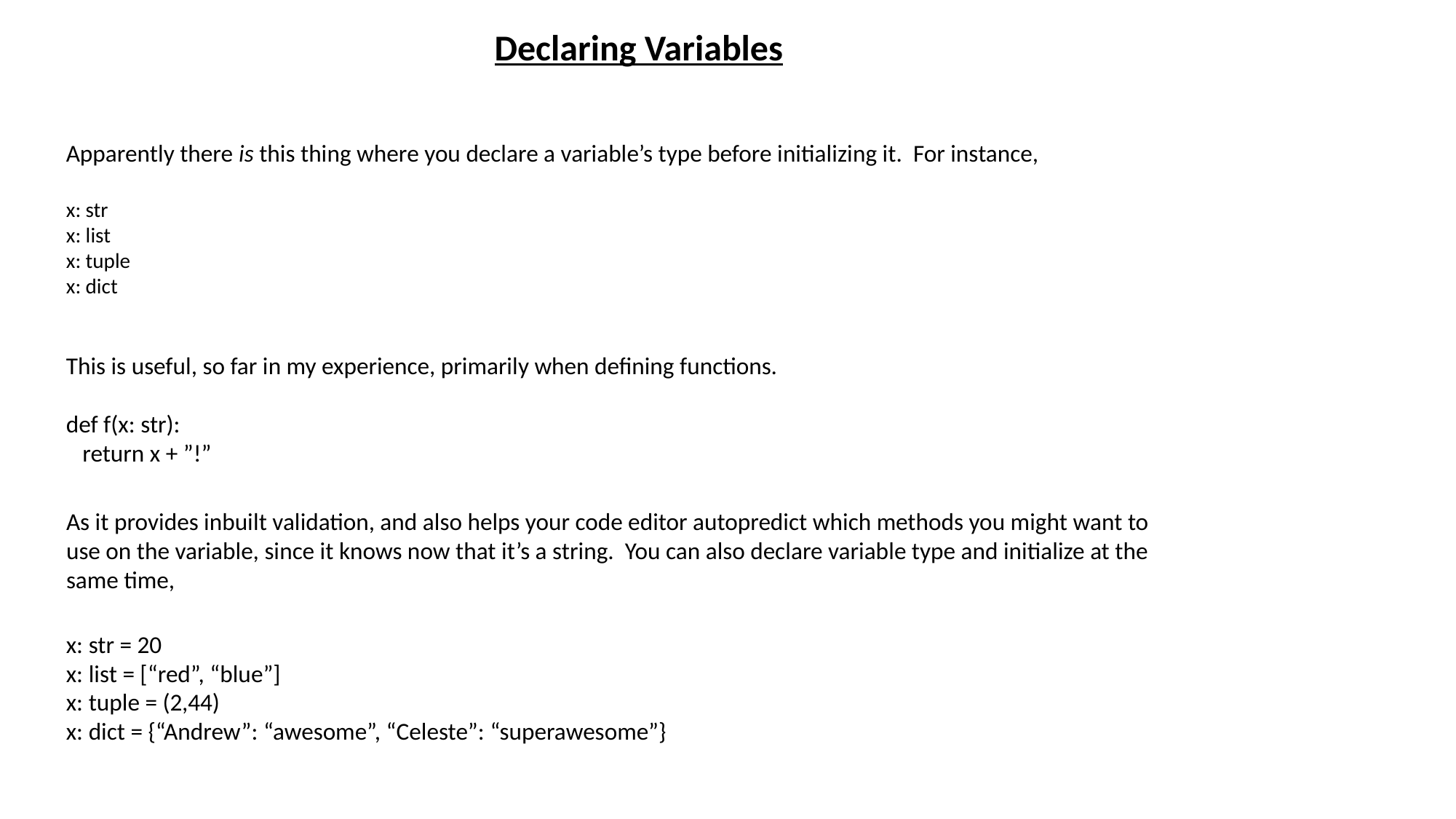

Declaring Variables
Apparently there is this thing where you declare a variable’s type before initializing it.  For instance,

x: str
x: list
x: tuple
x: dict
This is useful, so far in my experience, primarily when defining functions.

def f(x: str):
   return x + ”!”
As it provides inbuilt validation, and also helps your code editor autopredict which methods you might want to use on the variable, since it knows now that it’s a string.  You can also declare variable type and initialize at the same time,
x: str = 20
x: list = [“red”, “blue”]
x: tuple = (2,44)
x: dict = {“Andrew”: “awesome”, “Celeste”: “superawesome”}